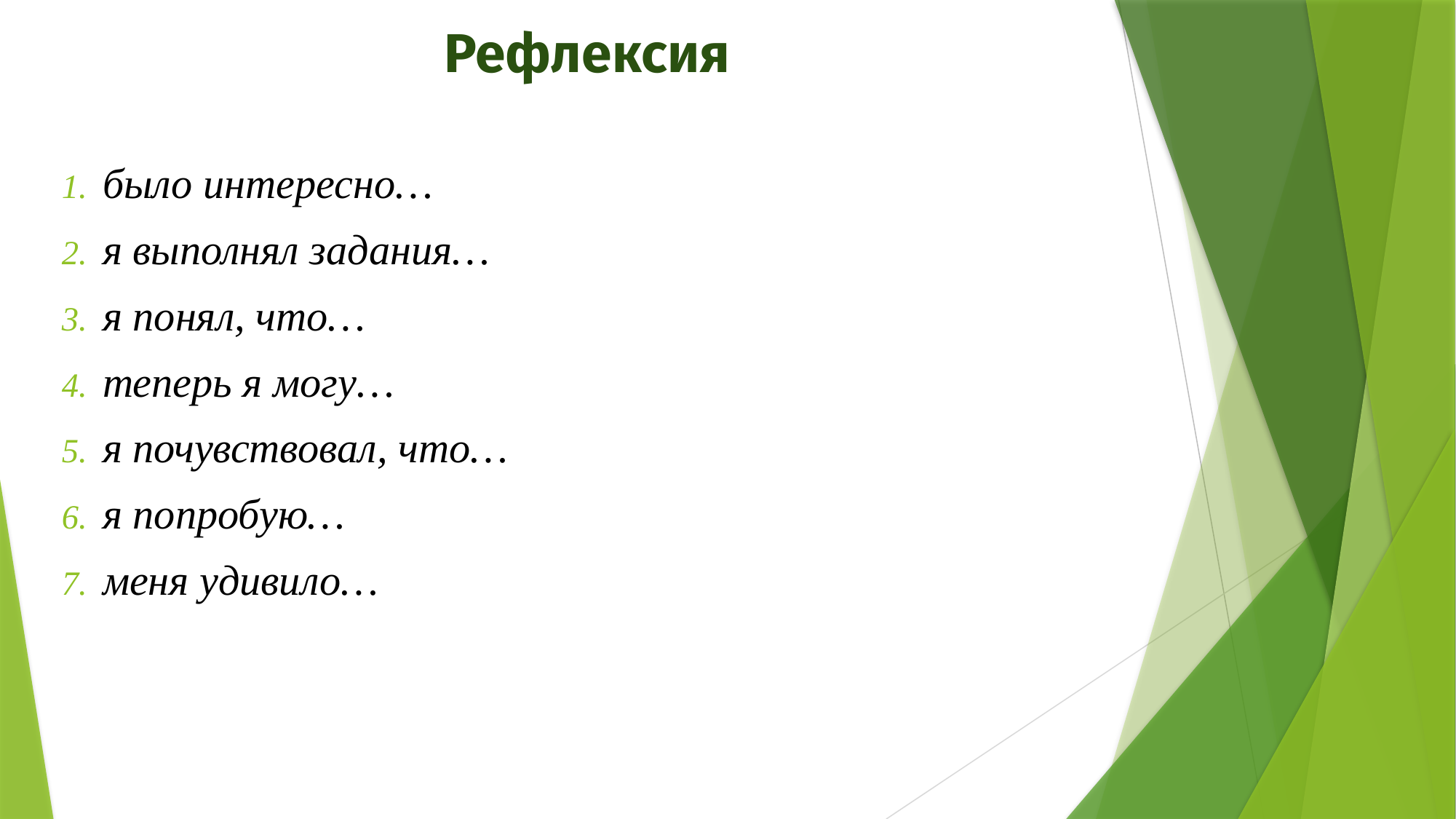

# Рефлексия
было интересно…
я выполнял задания…
я понял, что…
теперь я могу…
я почувствовал, что…
я попробую…
меня удивило…